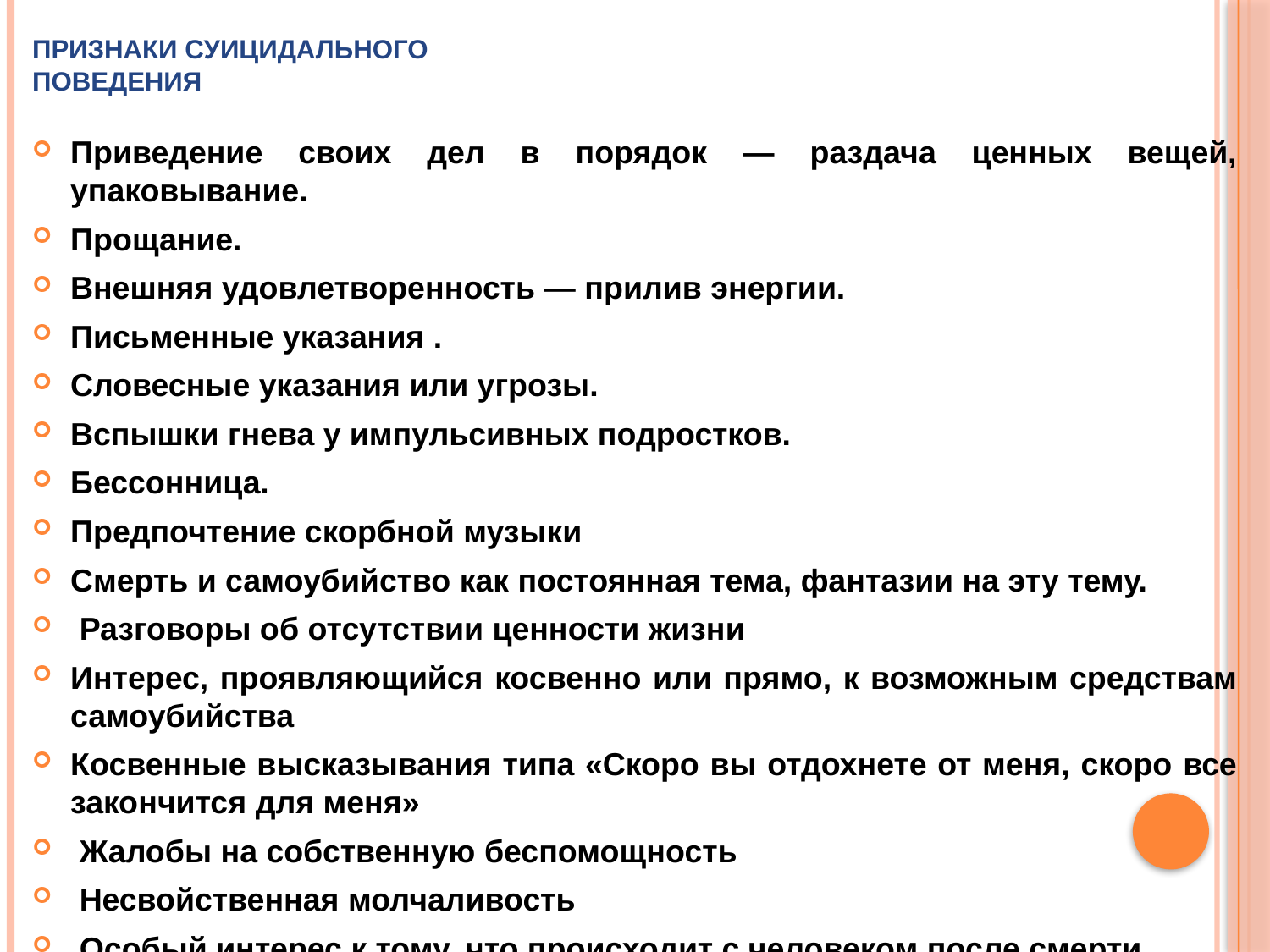

# Признаки суицидального поведения
Приведение своих дел в порядок — раздача ценных вещей, упаковывание.
Прощание.
Внешняя удовлетворенность — прилив энергии.
Письменные указания .
Словесные указания или угрозы.
Вспышки гнева у импульсивных подростков.
Бессонница.
Предпочтение скорбной музыки
Смерть и самоубийство как постоянная тема, фантазии на эту тему.
 Разговоры об отсутствии ценности жизни
Интерес, проявляющийся косвенно или прямо, к возможным средствам самоубийства
Косвенные высказывания типа «Скоро вы отдохнете от меня, скоро все закончится для меня»
 Жалобы на собственную беспомощность
 Несвойственная молчаливость
 Особый интерес к тому, что происходит с человеком после смерти